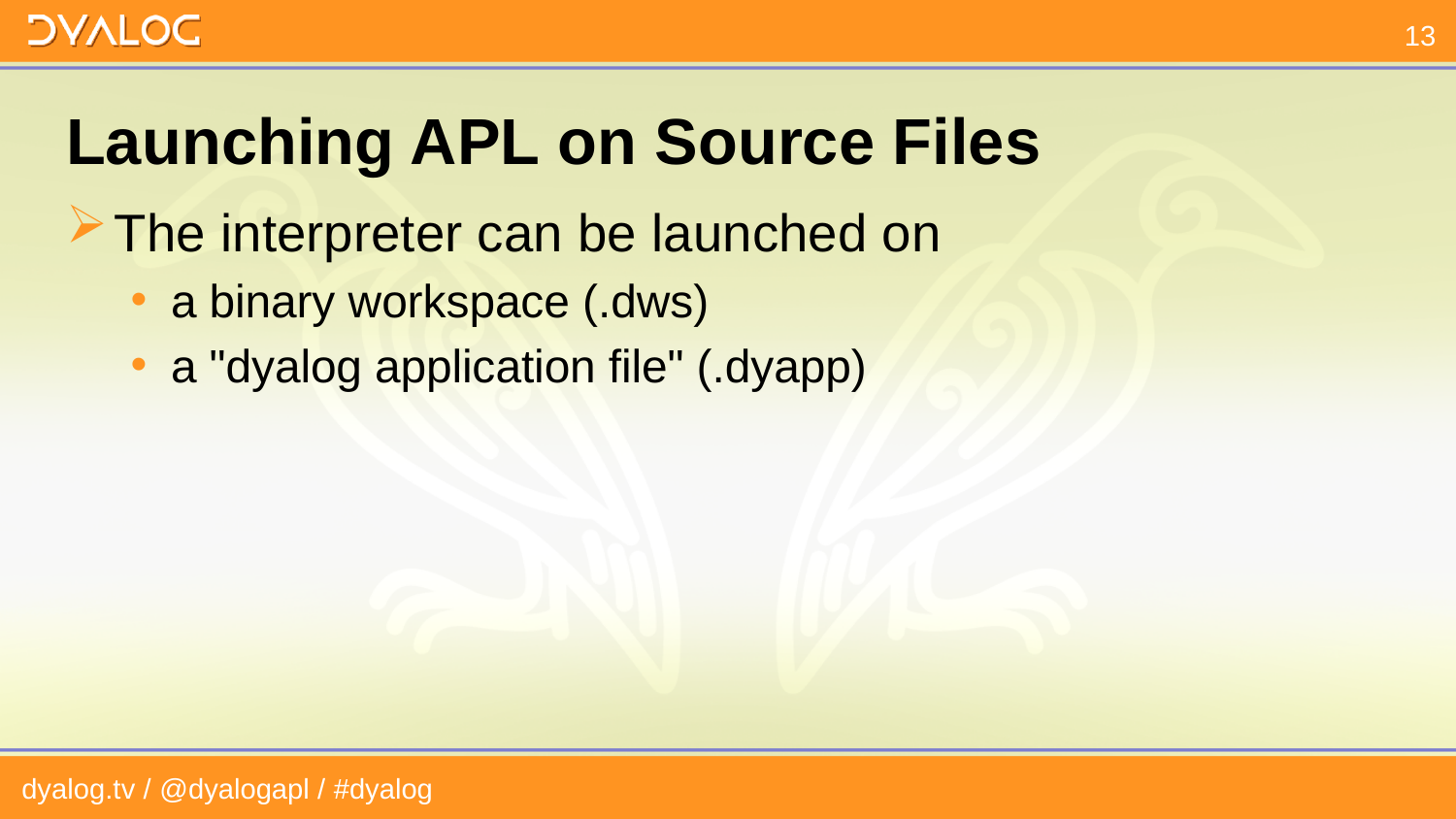

# Launching APL on Source Files
The interpreter can be launched on
a binary workspace (.dws)
a "dyalog application file" (.dyapp)